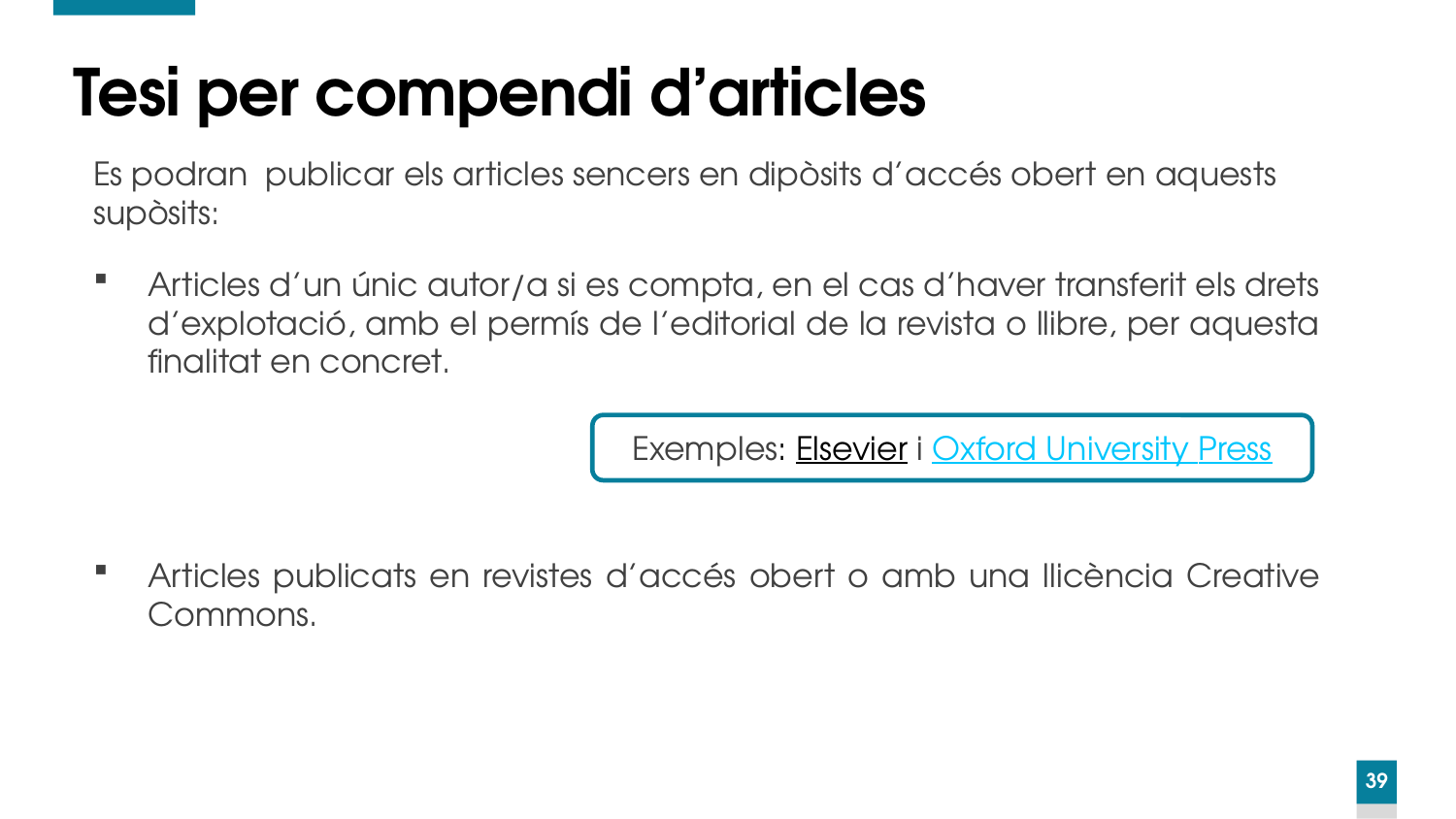

# Tesi per compendi d’articles
Es podran  publicar els articles sencers en dipòsits d’accés obert en aquests supòsits:
Articles d’un únic autor/a si es compta, en el cas d’haver transferit els drets d’explotació, amb el permís de l’editorial de la revista o llibre, per aquesta finalitat en concret.

Articles publicats en revistes d’accés obert o amb una llicència Creative Commons.

Exemples: Elsevier i Oxford University Press